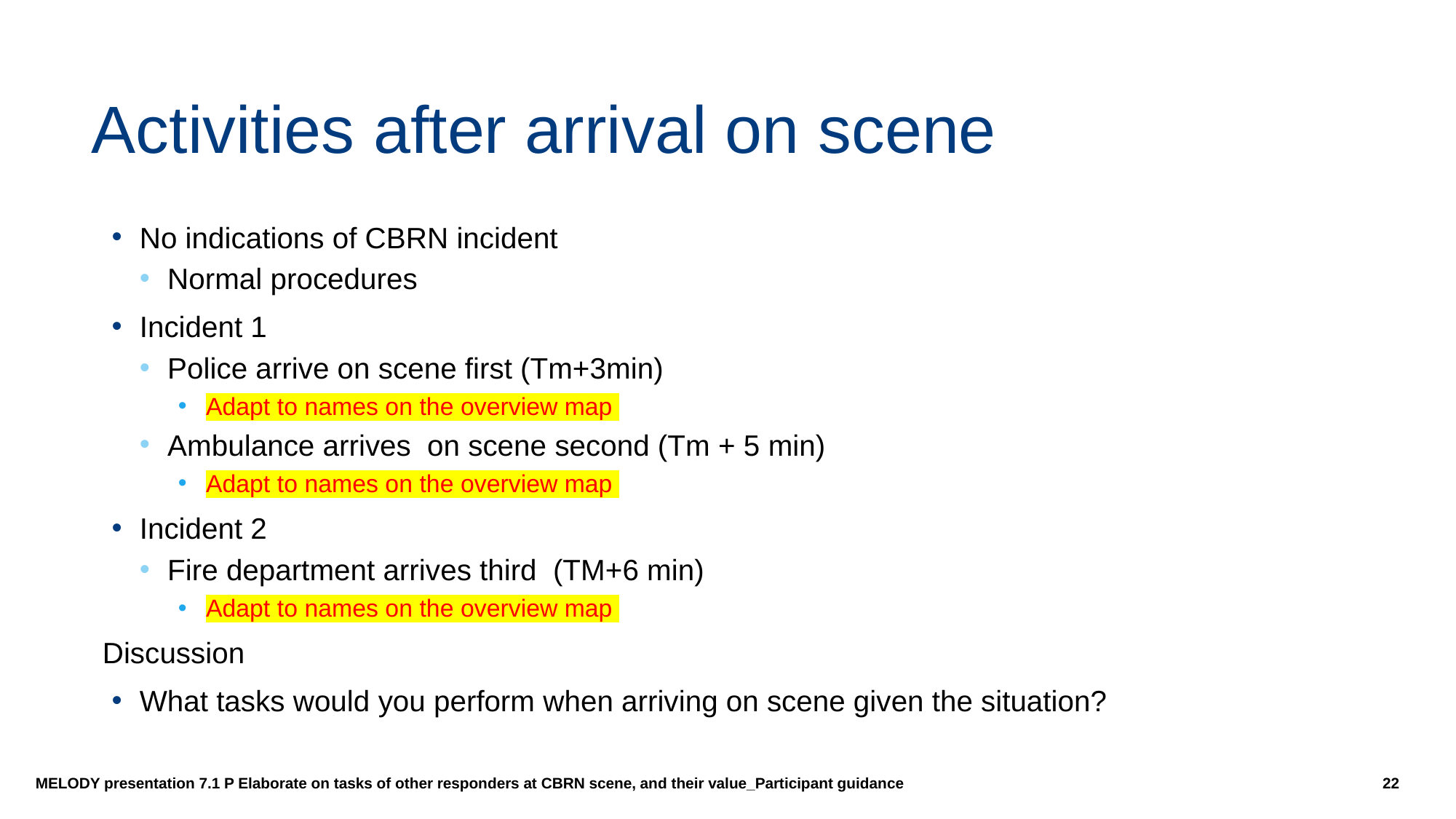

# Activities after arrival on scene
No indications of CBRN incident
Normal procedures
Incident 1
Police arrive on scene first (Tm+3min)
Adapt to names on the overview map
Ambulance arrives  on scene second (Tm + 5 min)
Adapt to names on the overview map
Incident 2
Fire department arrives third  (TM+6 min)
Adapt to names on the overview map
Discussion
What tasks would you perform when arriving on scene given the situation?

MELODY presentation 7.1 P Elaborate on tasks of other responders at CBRN scene, and their value_Participant guidance
22